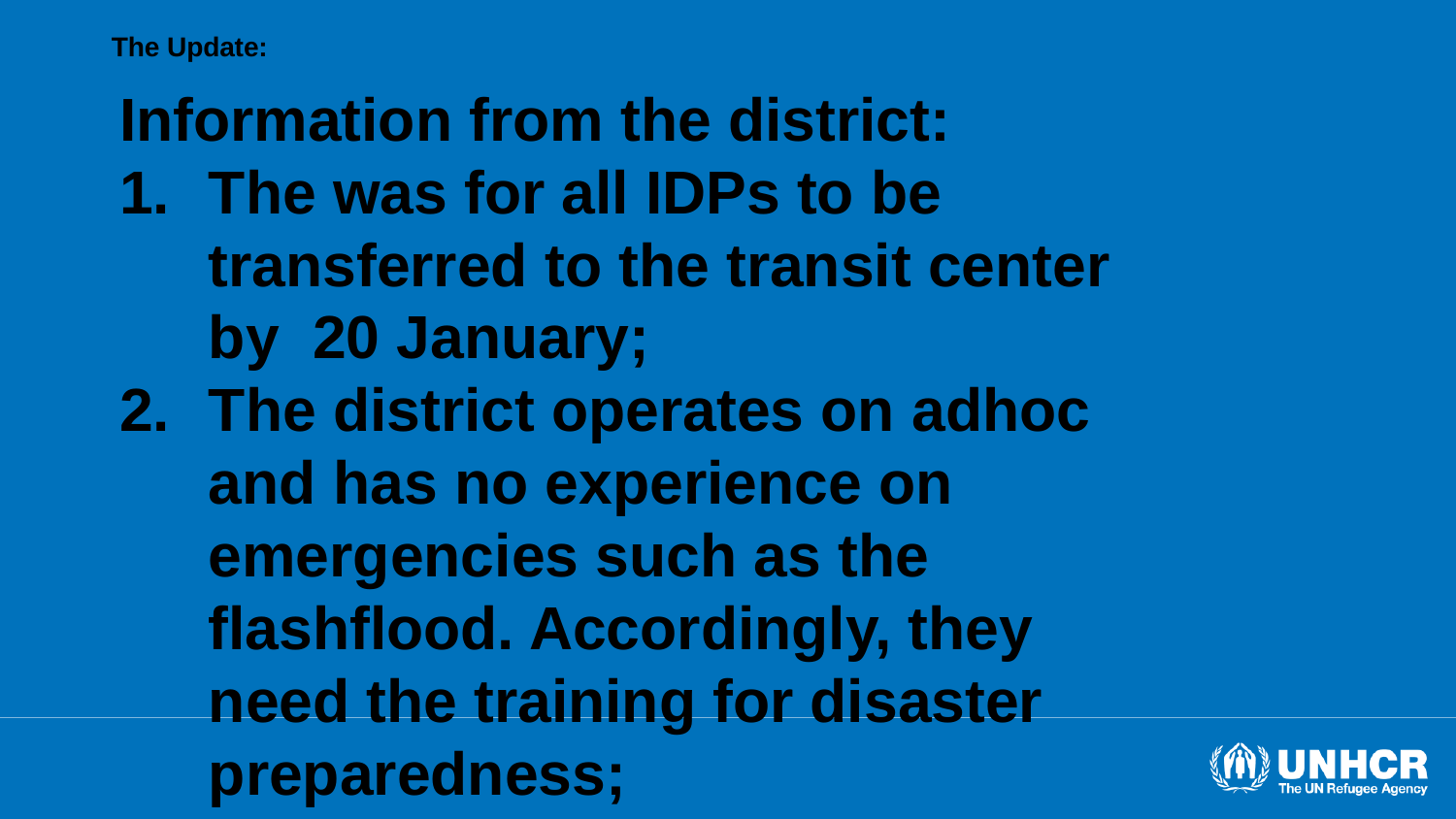

The Update:
Information from the district:
The was for all IDPs to be transferred to the transit center by  20 January;
The district operates on adhoc and has no experience on emergencies such as the flashflood. Accordingly, they need the training for disaster preparedness;
The district needs assistance for the relocation of IDPs in terms of housing materials, start up for livelihood for those who want to return to their location.